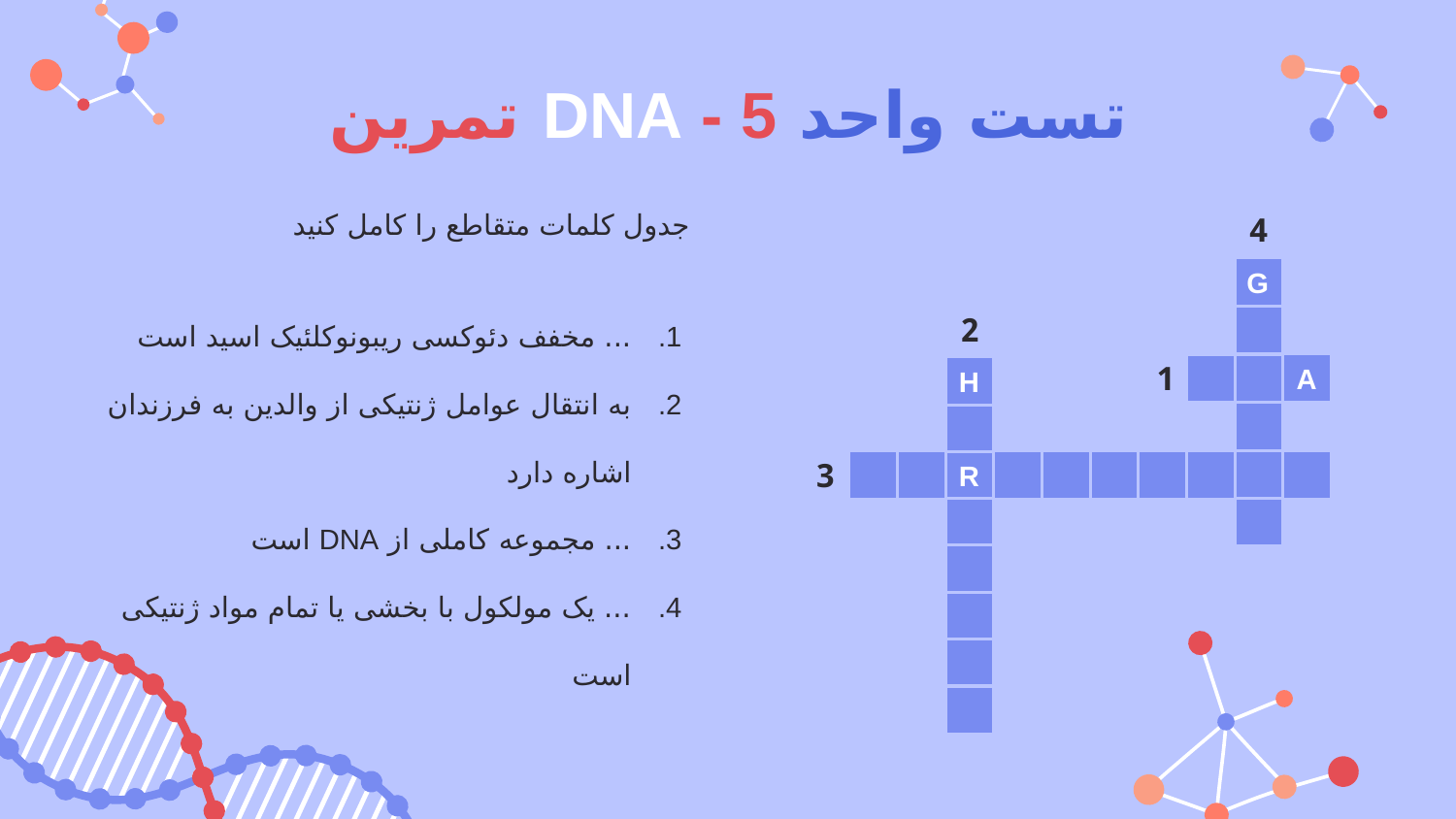

# تست واحد DNA - 5 تمرین
جدول کلمات متقاطع را کامل کنید
4
G

2
A

H
1

R

3

... مخفف دئوکسی ریبونوکلئیک اسید است
به انتقال عوامل ژنتیکی از والدین به فرزندان اشاره دارد
... مجموعه کاملی از DNA است
... یک مولکول با بخشی یا تمام مواد ژنتیکی است